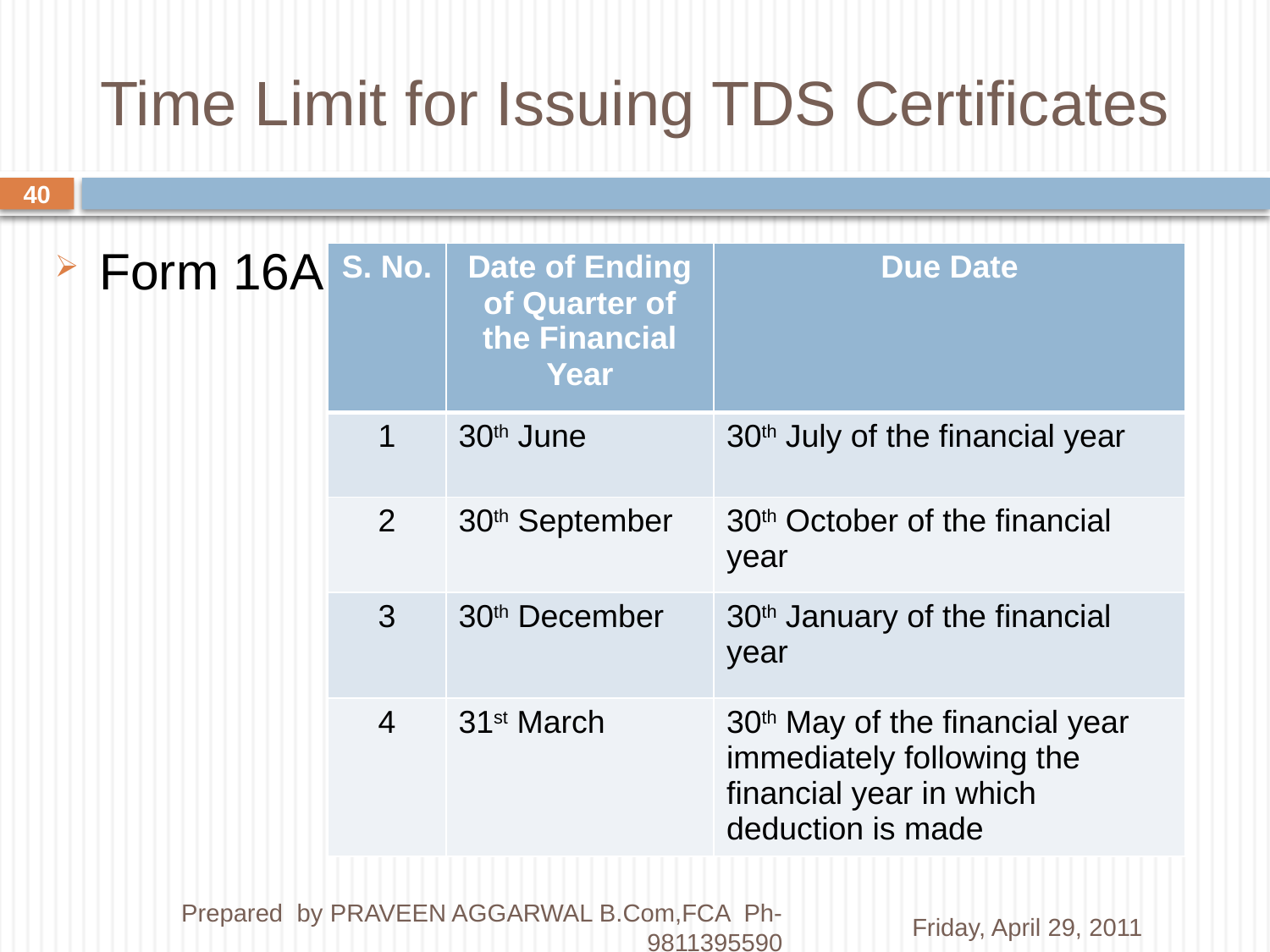

# Time Limit for Issuing TDS Certificates
40
Form 16A

| S. No. | Date of Ending of Quarter of the Financial Year | Due Date |
| --- | --- | --- |
| 1 | 30th June | 30th July of the financial year |
| 2 | 30th September | 30th October of the financial year |
| 3 | 30th December | 30th January of the financial year |
| 4 | 31st March | 30th May of the financial year immediately following the financial year in which deduction is made |
Prepared  by PRAVEEN AGGARWAL B.Com,FCA  Ph-9811395590
Friday, April 29, 2011